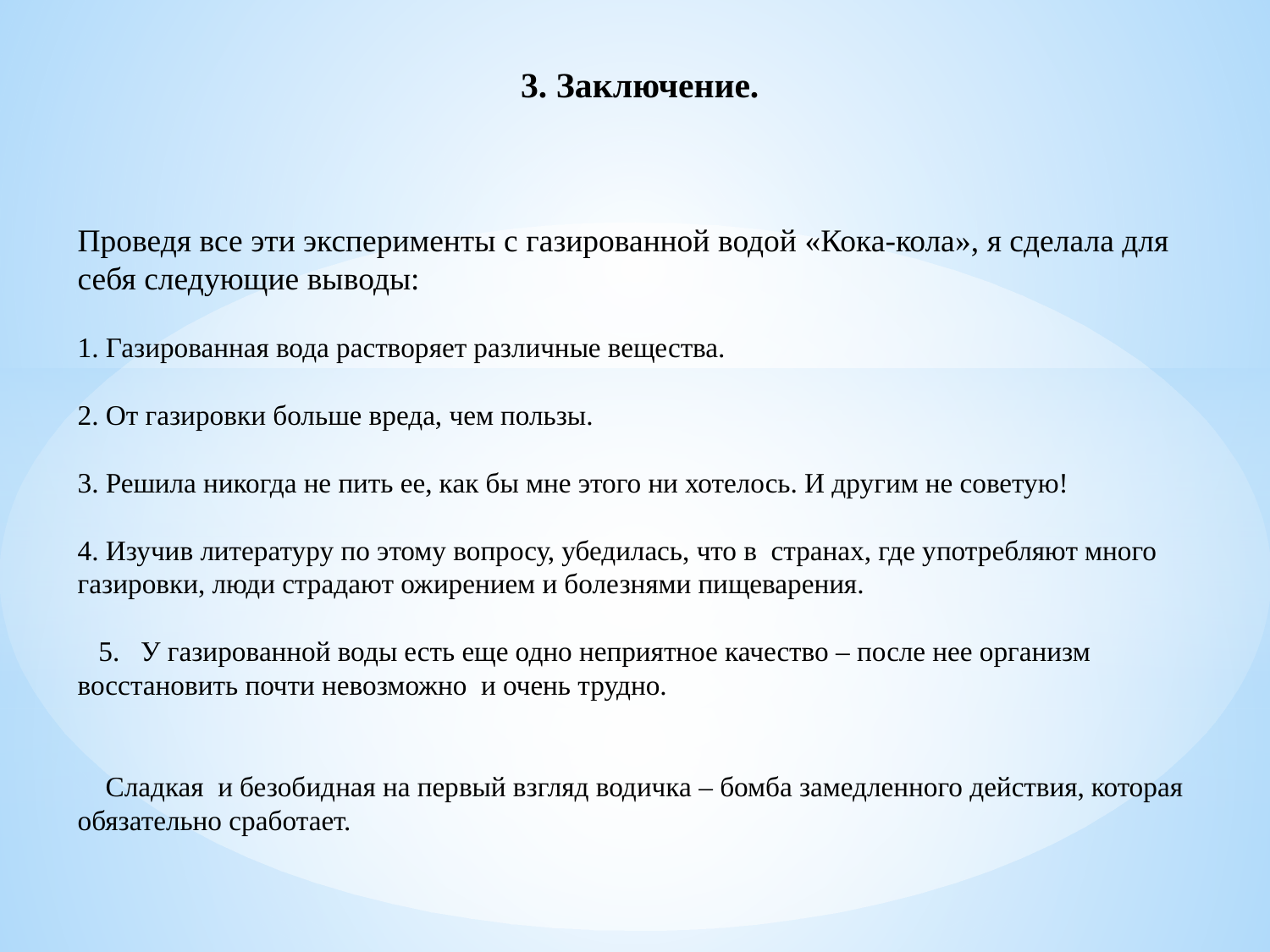

3. Заключение.

# Проведя все эти эксперименты с газированной водой «Кока-кола», я сделала для себя следующие выводы: 1. Газированная вода растворяет различные вещества. 2. От газировки больше вреда, чем пользы. 3. Решила никогда не пить ее, как бы мне этого ни хотелось. И другим не советую! 4. Изучив литературу по этому вопросу, убедилась, что в  странах, где употребляют много газировки, люди страдают ожирением и болезнями пищеварения. 5.   У газированной воды есть еще одно неприятное качество – после нее организм восстановить почти невозможно  и очень трудно. Сладкая  и безобидная на первый взгляд водичка – бомба замедленного действия, которая обязательно сработает.